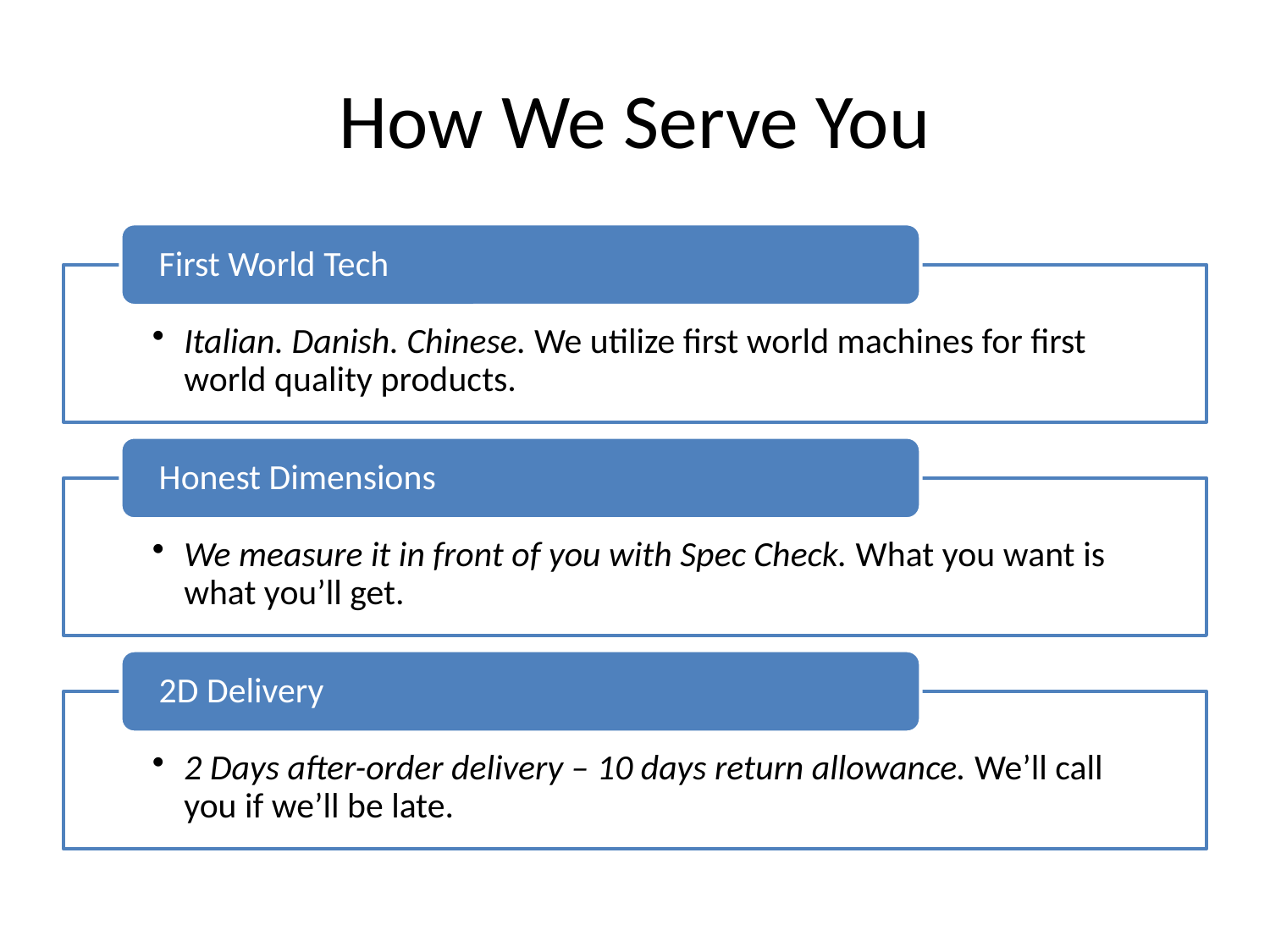

# How We Serve You
Italian. Danish. Chinese. We utilize first world machines for first world quality products.
First World Tech
We measure it in front of you with Spec Check. What you want is what you’ll get.
Honest Dimensions
2 Days after-order delivery – 10 days return allowance. We’ll call  you if we’ll be late.
2D Delivery